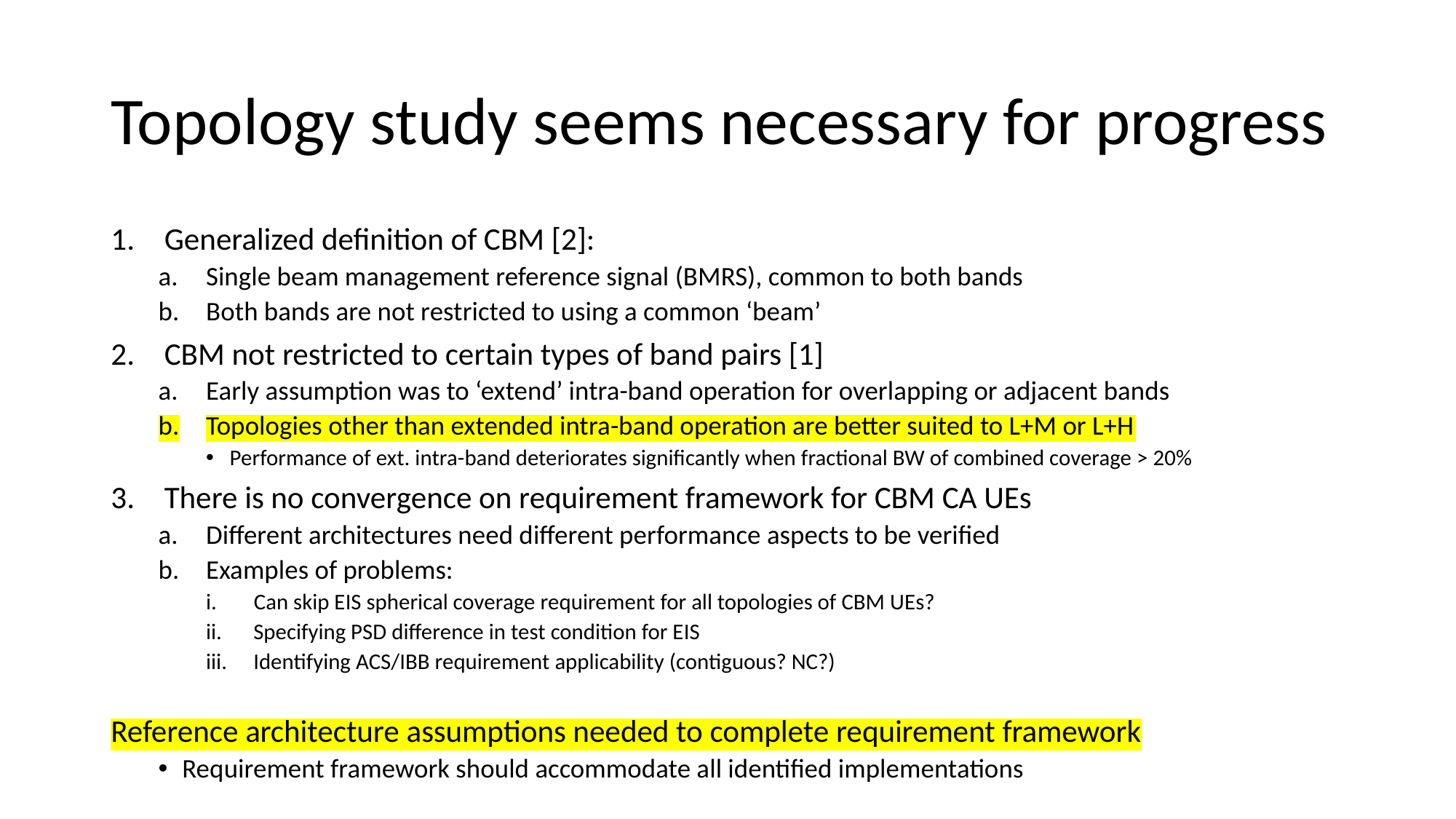

# Topology study seems necessary for progress
Generalized definition of CBM [2]:
Single beam management reference signal (BMRS), common to both bands
Both bands are not restricted to using a common ‘beam’
CBM not restricted to certain types of band pairs [1]
Early assumption was to ‘extend’ intra-band operation for overlapping or adjacent bands
Topologies other than extended intra-band operation are better suited to L+M or L+H
Performance of ext. intra-band deteriorates significantly when fractional BW of combined coverage > 20%
There is no convergence on requirement framework for CBM CA UEs
Different architectures need different performance aspects to be verified
Examples of problems:
Can skip EIS spherical coverage requirement for all topologies of CBM UEs?
Specifying PSD difference in test condition for EIS
Identifying ACS/IBB requirement applicability (contiguous? NC?)

Reference architecture assumptions needed to complete requirement framework
Requirement framework should accommodate all identified implementations